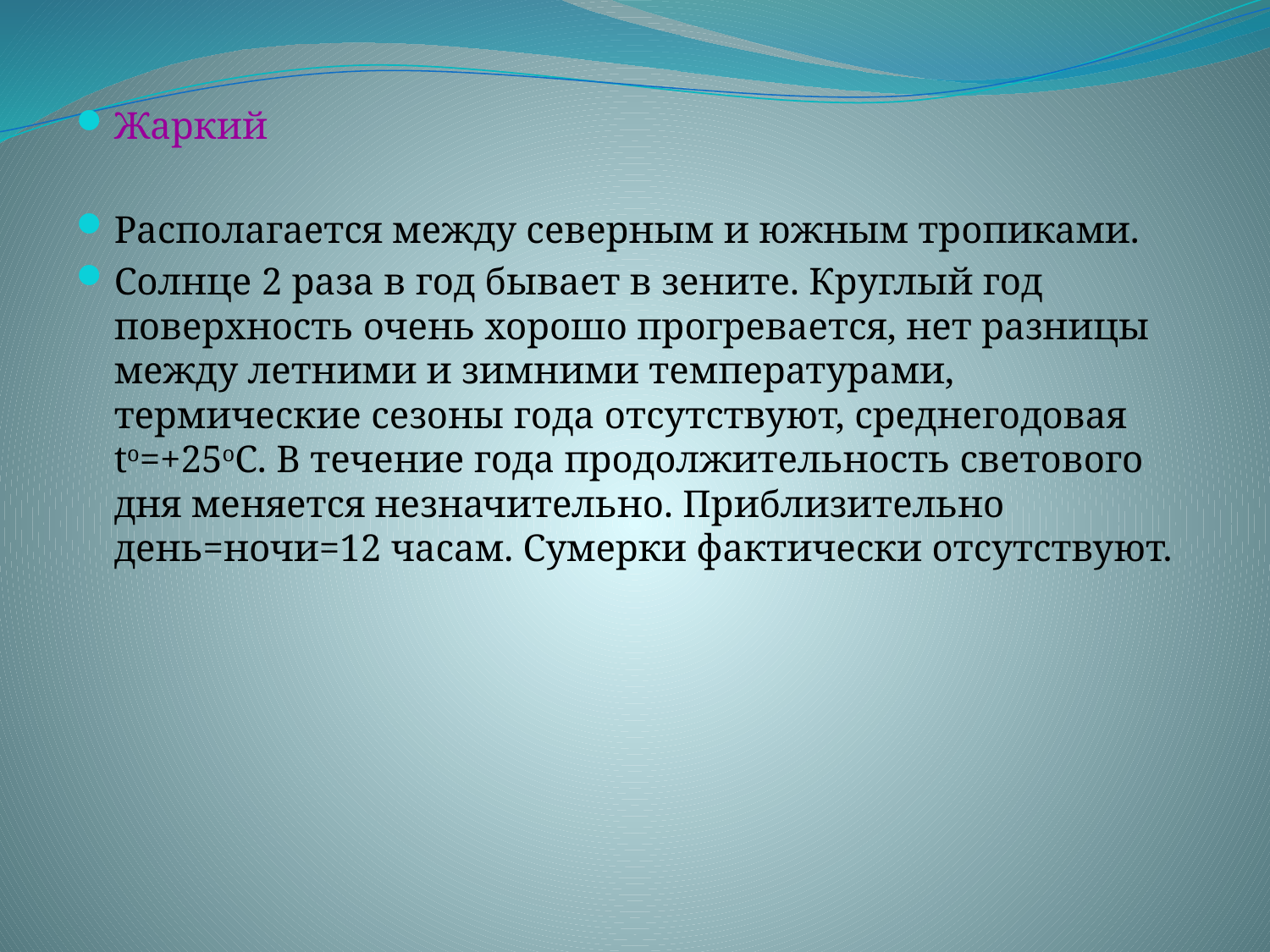

Жаркий

Располагается между северным и южным тропиками.
Солнце 2 раза в год бывает в зените. Круглый год поверхность очень хорошо прогревается, нет разницы между летними и зимними температурами, термические сезоны года отсутствуют, среднегодовая tо=+25оС. В течение года продолжительность светового дня меняется незначительно. Приблизительно день=ночи=12 часам. Сумерки фактически отсутствуют.

#